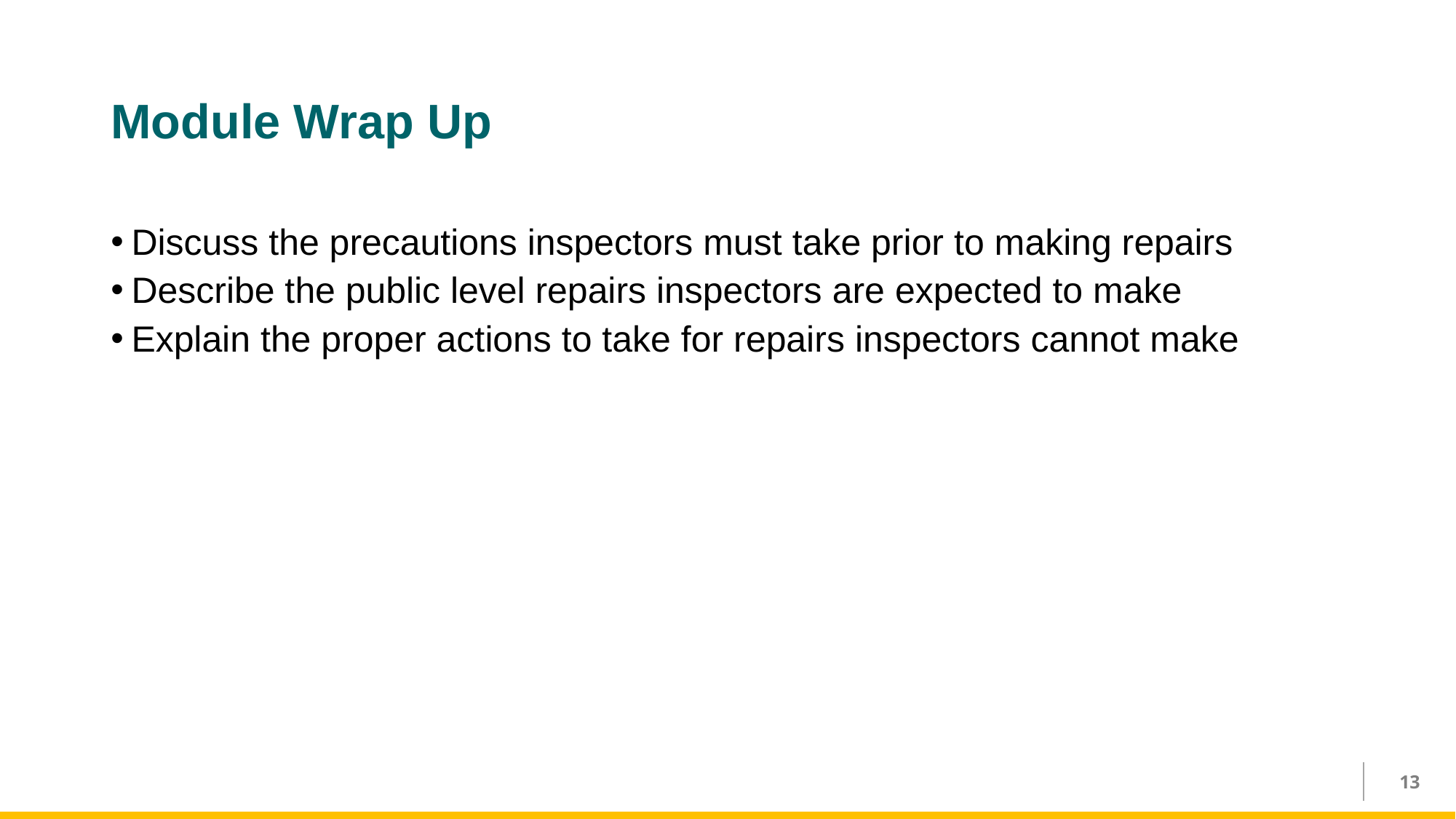

# Module Wrap Up
Discuss the precautions inspectors must take prior to making repairs
Describe the public level repairs inspectors are expected to make
Explain the proper actions to take for repairs inspectors cannot make